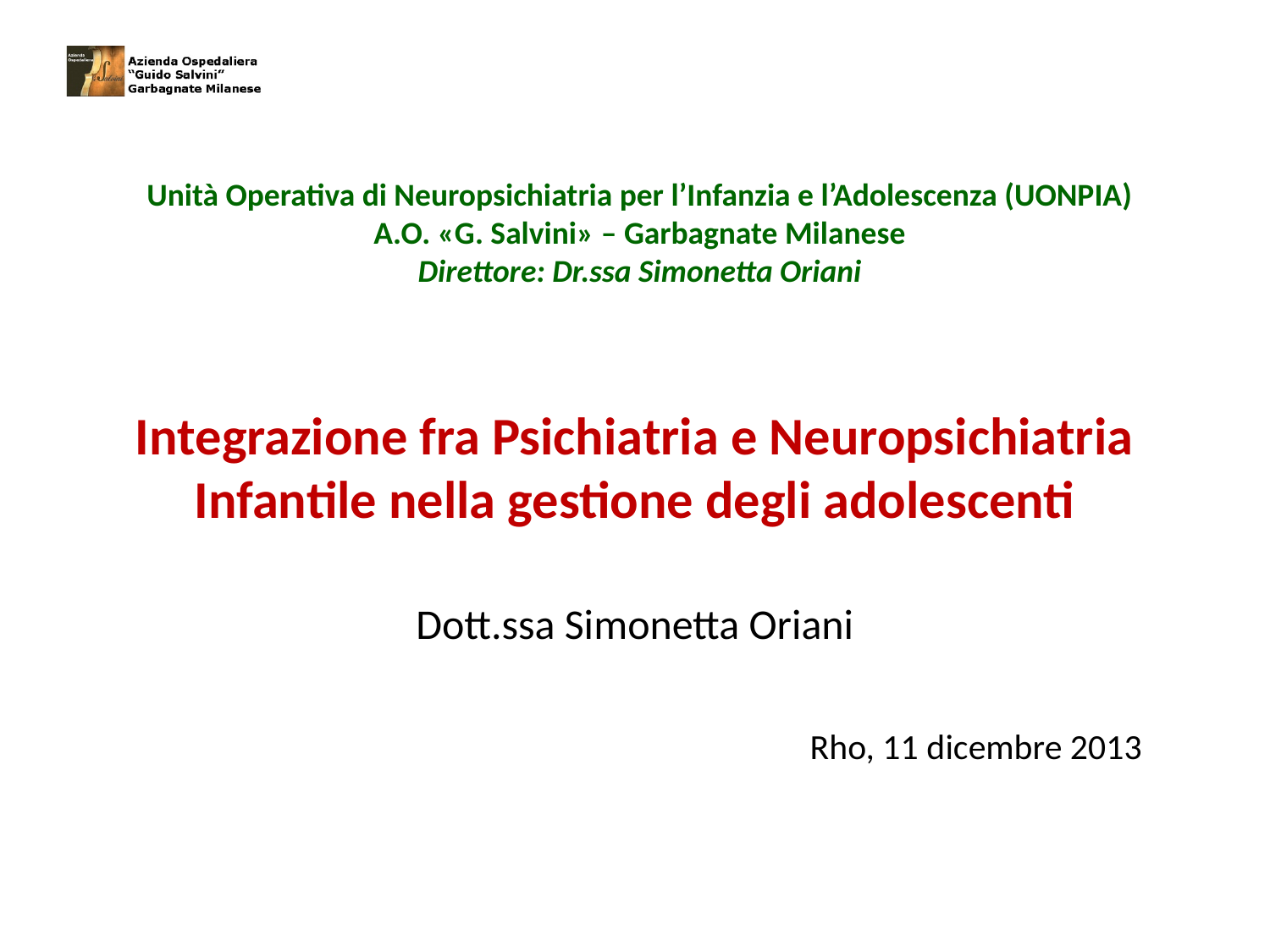

# Unità Operativa di Neuropsichiatria per l’Infanzia e l’Adolescenza (UONPIA) A.O. «G. Salvini» – Garbagnate Milanese Direttore: Dr.ssa Simonetta Oriani
Integrazione fra Psichiatria e Neuropsichiatria Infantile nella gestione degli adolescenti

Dott.ssa Simonetta Oriani

Rho, 11 dicembre 2013